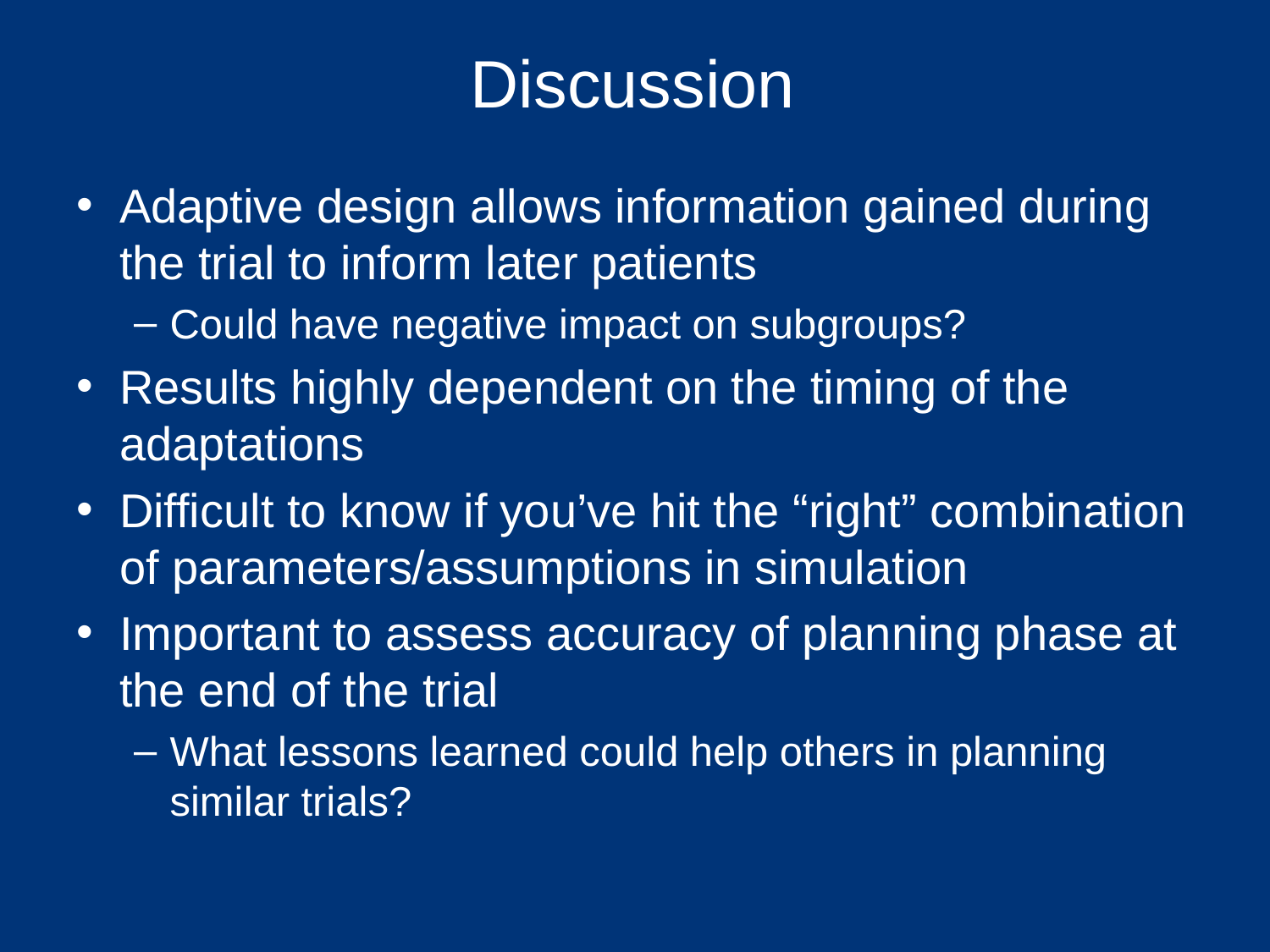

# Discussion
Adaptive design allows information gained during the trial to inform later patients
Could have negative impact on subgroups?
Results highly dependent on the timing of the adaptations
Difficult to know if you’ve hit the “right” combination of parameters/assumptions in simulation
Important to assess accuracy of planning phase at the end of the trial
What lessons learned could help others in planning similar trials?